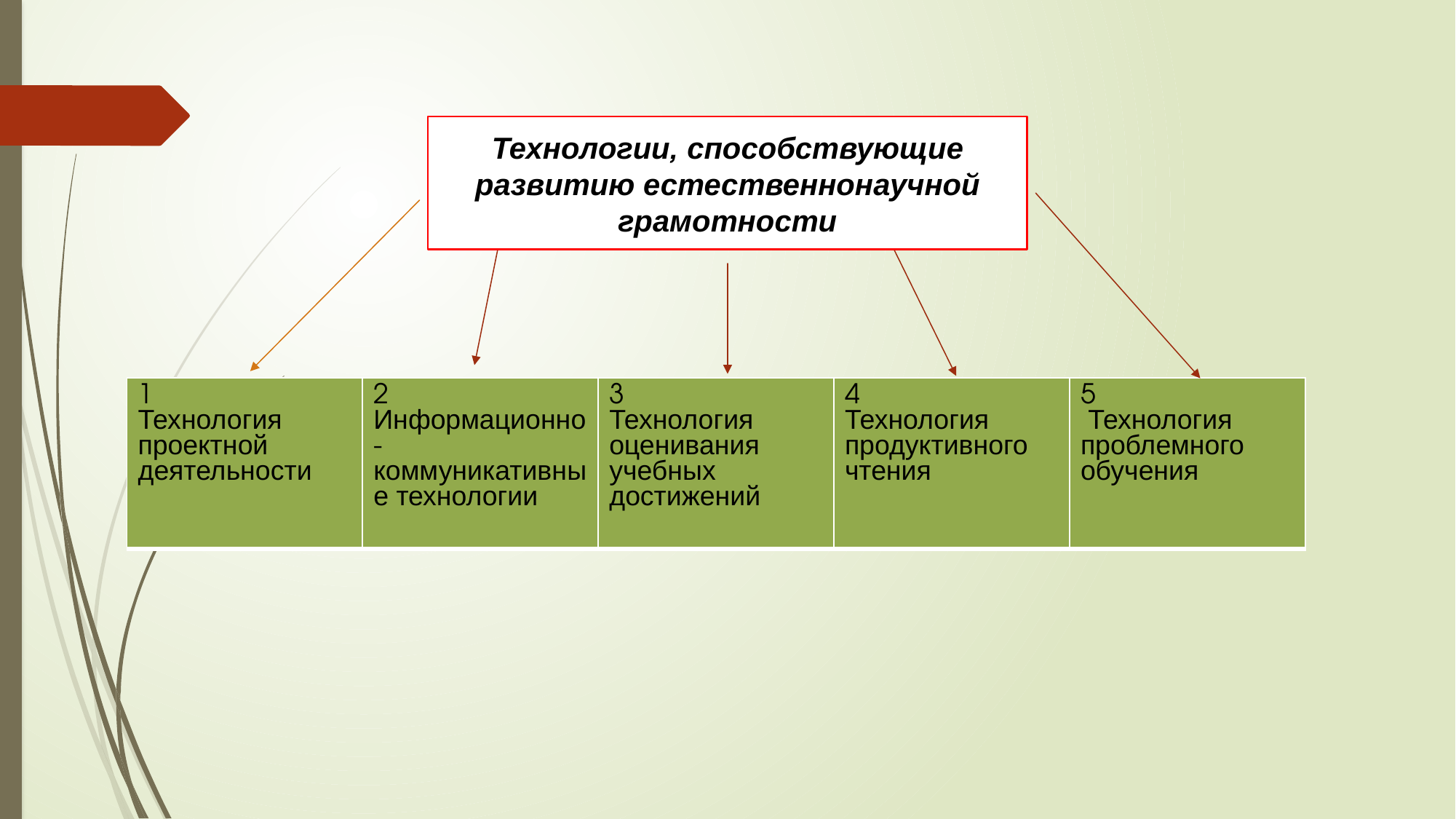

Технологии, способствующие развитию естественнонаучной грамотности
| 1 Технология проектной деятельности | 2 Информационно-коммуникативные технологии | 3 Технология оценивания учебных достижений | 4 Технология продуктивного чтения | 5 Технология проблемного обучения |
| --- | --- | --- | --- | --- |